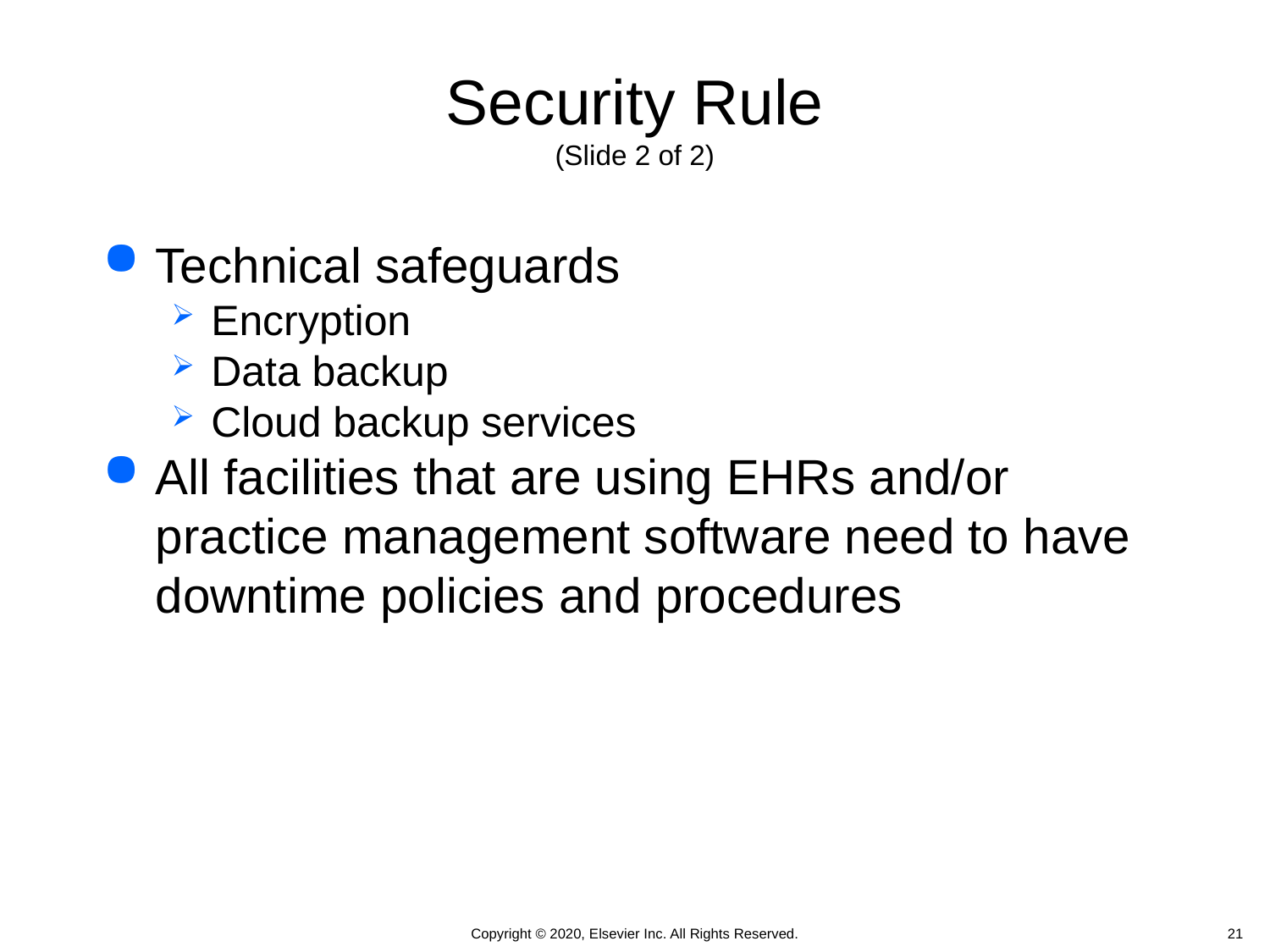

# Security Rule (Slide 2 of 2)
Technical safeguards
Encryption
Data backup
Cloud backup services
All facilities that are using EHRs and/or practice management software need to have downtime policies and procedures

21